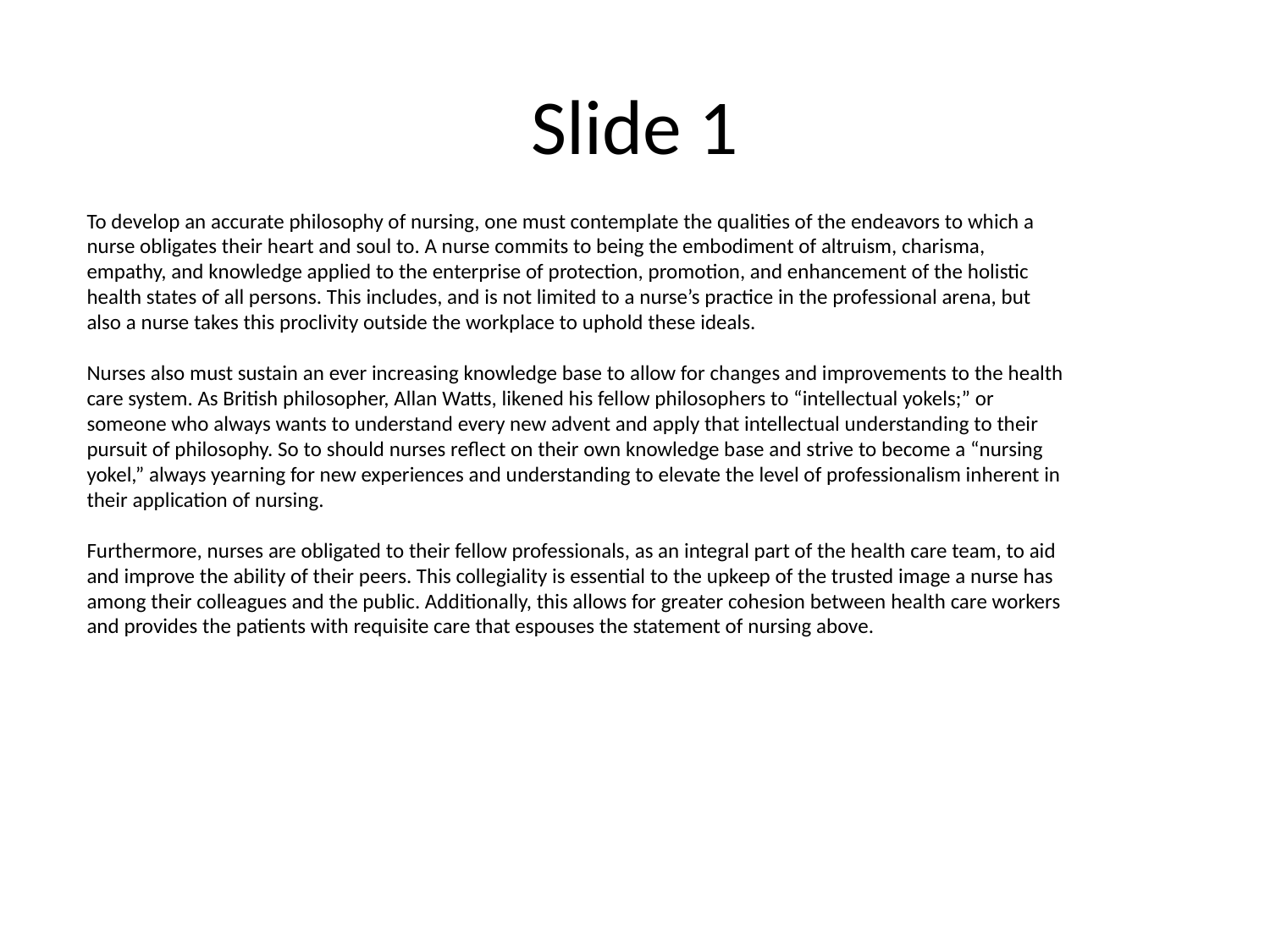

# Slide 1
To develop an accurate philosophy of nursing, one must contemplate the qualities of the endeavors to which a nurse obligates their heart and soul to. A nurse commits to being the embodiment of altruism, charisma, empathy, and knowledge applied to the enterprise of protection, promotion, and enhancement of the holistic health states of all persons. This includes, and is not limited to a nurse’s practice in the professional arena, but also a nurse takes this proclivity outside the workplace to uphold these ideals.
Nurses also must sustain an ever increasing knowledge base to allow for changes and improvements to the health care system. As British philosopher, Allan Watts, likened his fellow philosophers to “intellectual yokels;” or someone who always wants to understand every new advent and apply that intellectual understanding to their pursuit of philosophy. So to should nurses reflect on their own knowledge base and strive to become a “nursing yokel,” always yearning for new experiences and understanding to elevate the level of professionalism inherent in their application of nursing.
Furthermore, nurses are obligated to their fellow professionals, as an integral part of the health care team, to aid and improve the ability of their peers. This collegiality is essential to the upkeep of the trusted image a nurse has among their colleagues and the public. Additionally, this allows for greater cohesion between health care workers and provides the patients with requisite care that espouses the statement of nursing above.